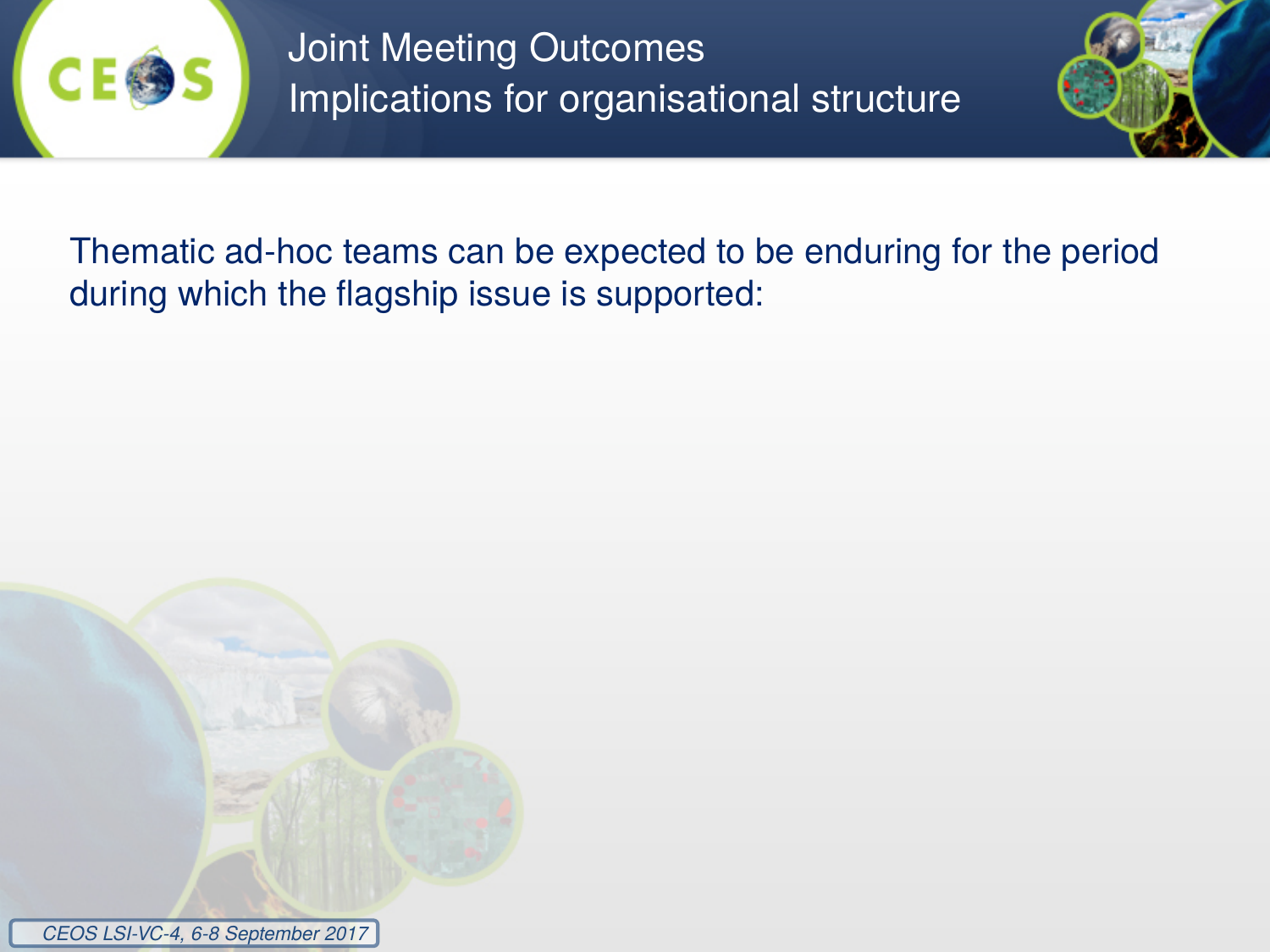

Joint Meeting Outcomes
Implications for organisational structure
Thematic ad-hoc teams can be expected to be enduring for the period during which the flagship issue is supported: